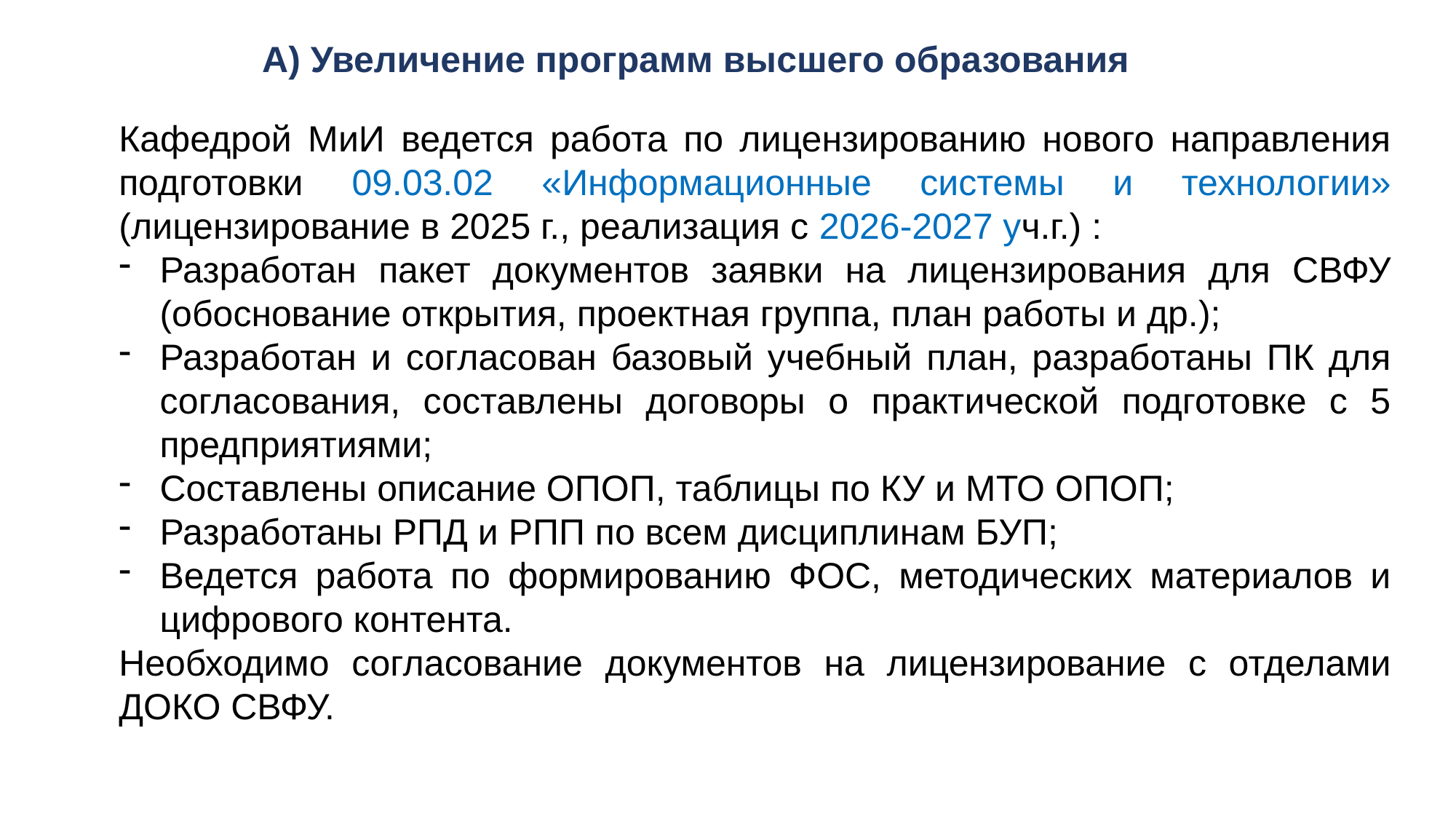

А) Увеличение программ высшего образования
Кафедрой МиИ ведется работа по лицензированию нового направления подготовки 09.03.02 «Информационные системы и технологии» (лицензирование в 2025 г., реализация с 2026-2027 уч.г.) :
Разработан пакет документов заявки на лицензирования для СВФУ (обоснование открытия, проектная группа, план работы и др.);
Разработан и согласован базовый учебный план, разработаны ПК для согласования, составлены договоры о практической подготовке с 5 предприятиями;
Составлены описание ОПОП, таблицы по КУ и МТО ОПОП;
Разработаны РПД и РПП по всем дисциплинам БУП;
Ведется работа по формированию ФОС, методических материалов и цифрового контента.
Необходимо согласование документов на лицензирование с отделами ДОКО СВФУ.